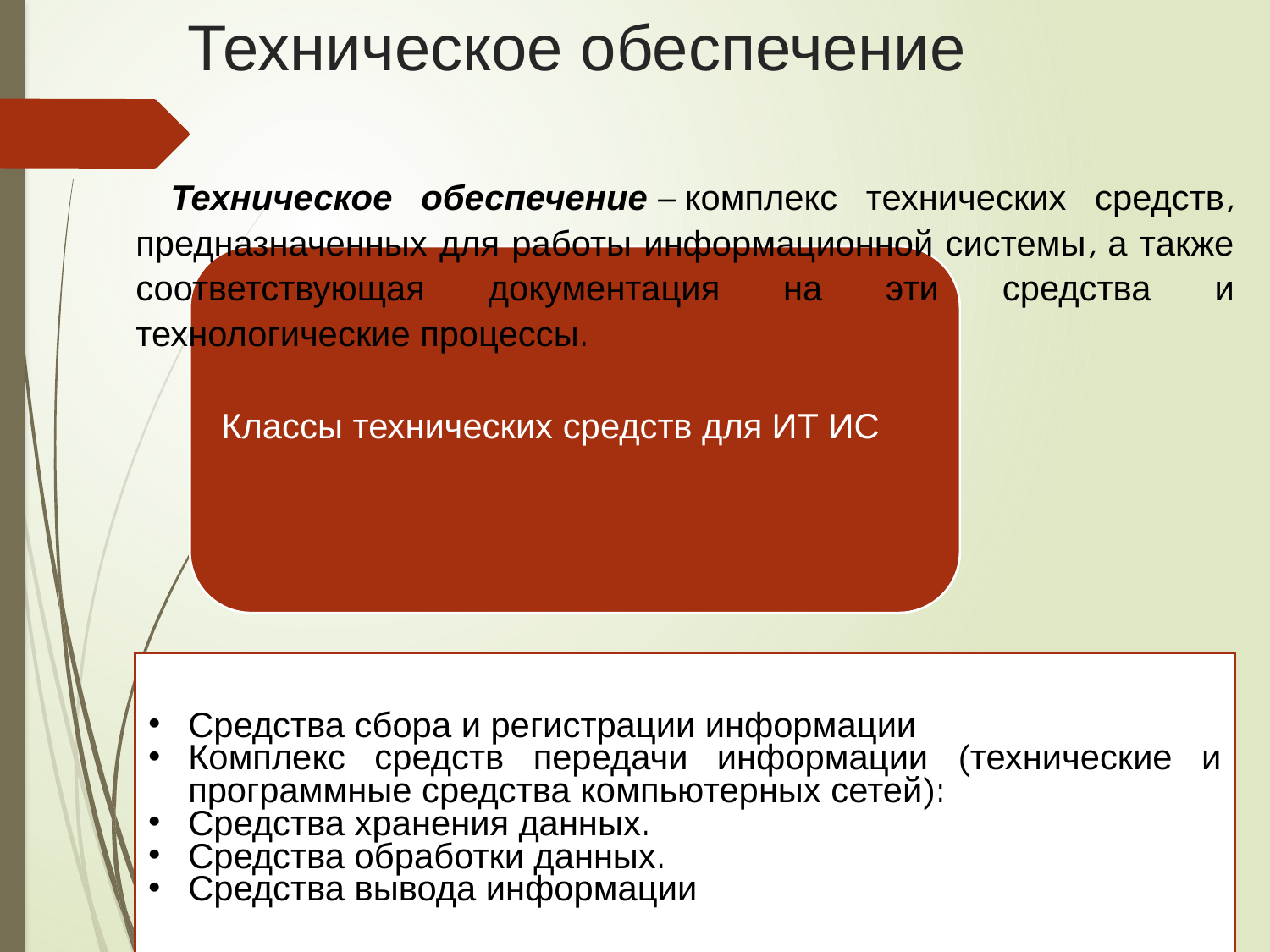

# Техническое обеспечение
Техническое обеспечение – комплекс технических средств, предназначенных для работы информационной системы, а также соответствующая документация на эти средства и технологические процессы.

Классы технических средств для ИТ ИС
Средства сбора и регистрации информации
Комплекс средств передачи информации (технические и программные средства компьютерных сетей):
Средства хранения данных.
Средства обработки данных.
Средства вывода информации